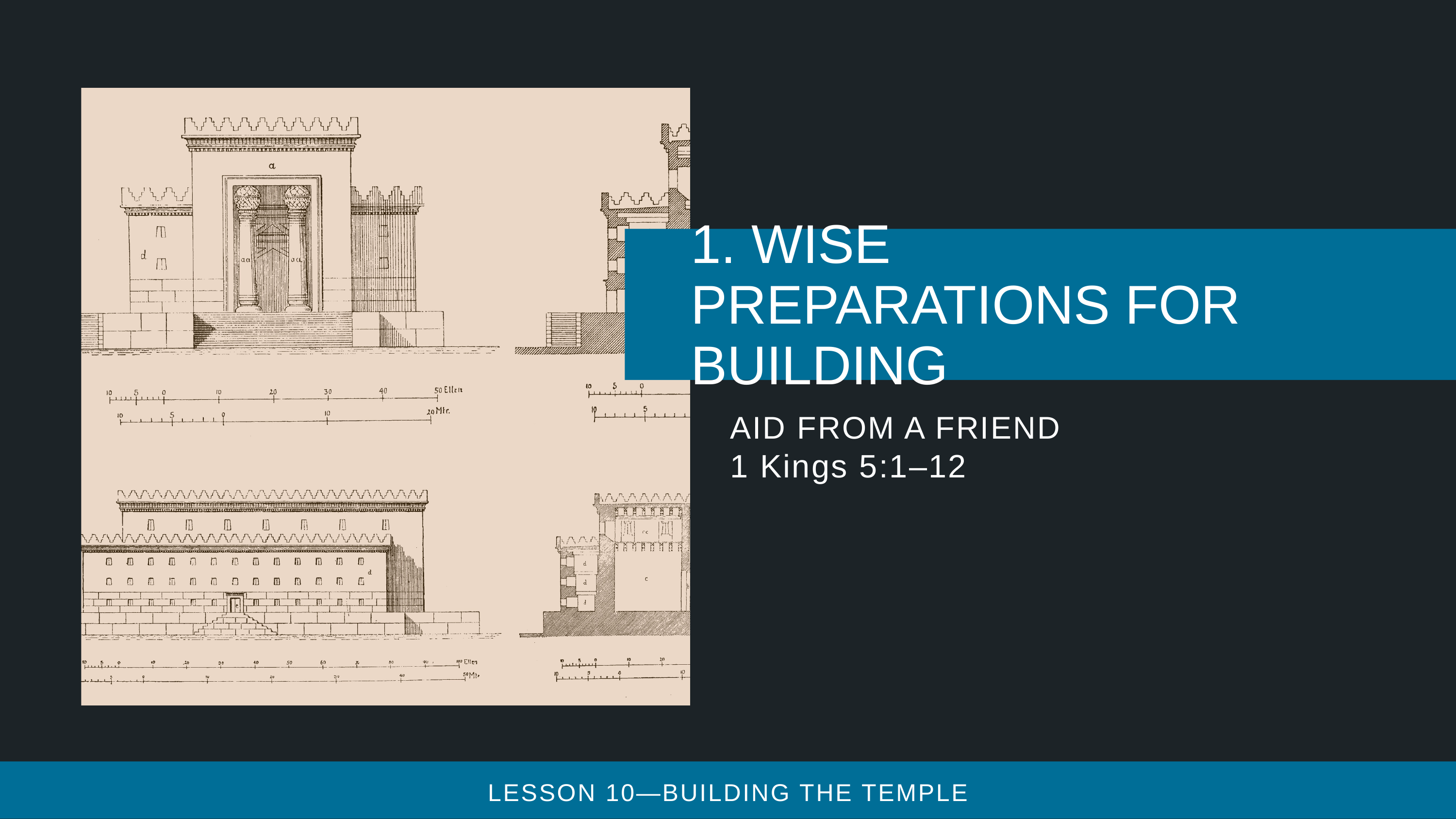

AID FROM A FRIEND
1 Kings 5:1–12